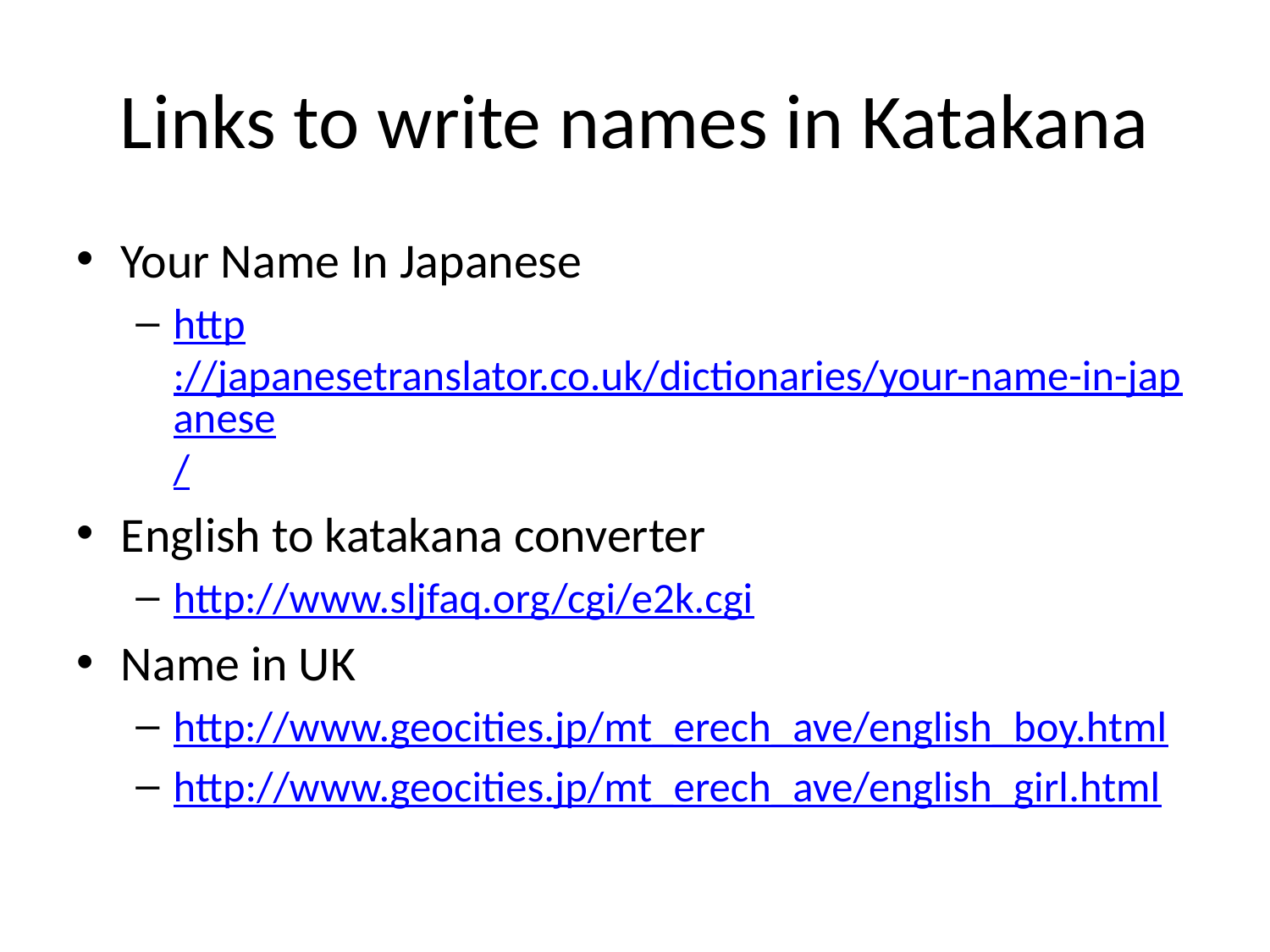

# Links to write names in Katakana
Your Name In Japanese
http://japanesetranslator.co.uk/dictionaries/your-name-in-japanese/
English to katakana converter
http://www.sljfaq.org/cgi/e2k.cgi
Name in UK
http://www.geocities.jp/mt_erech_ave/english_boy.html
http://www.geocities.jp/mt_erech_ave/english_girl.html